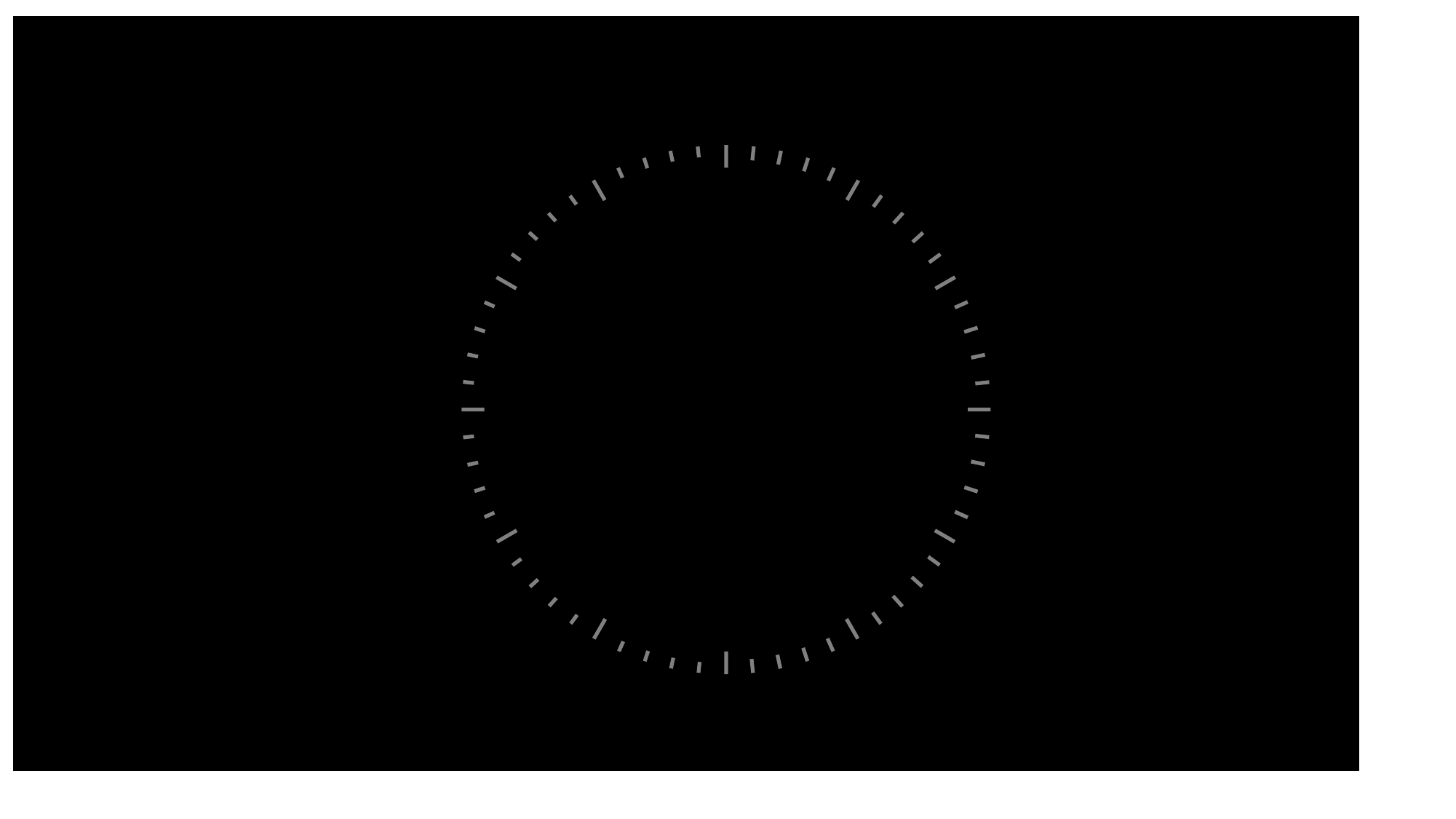

XII
VI
I
VII
XI
V
II
VIII
X
IV
III
IX